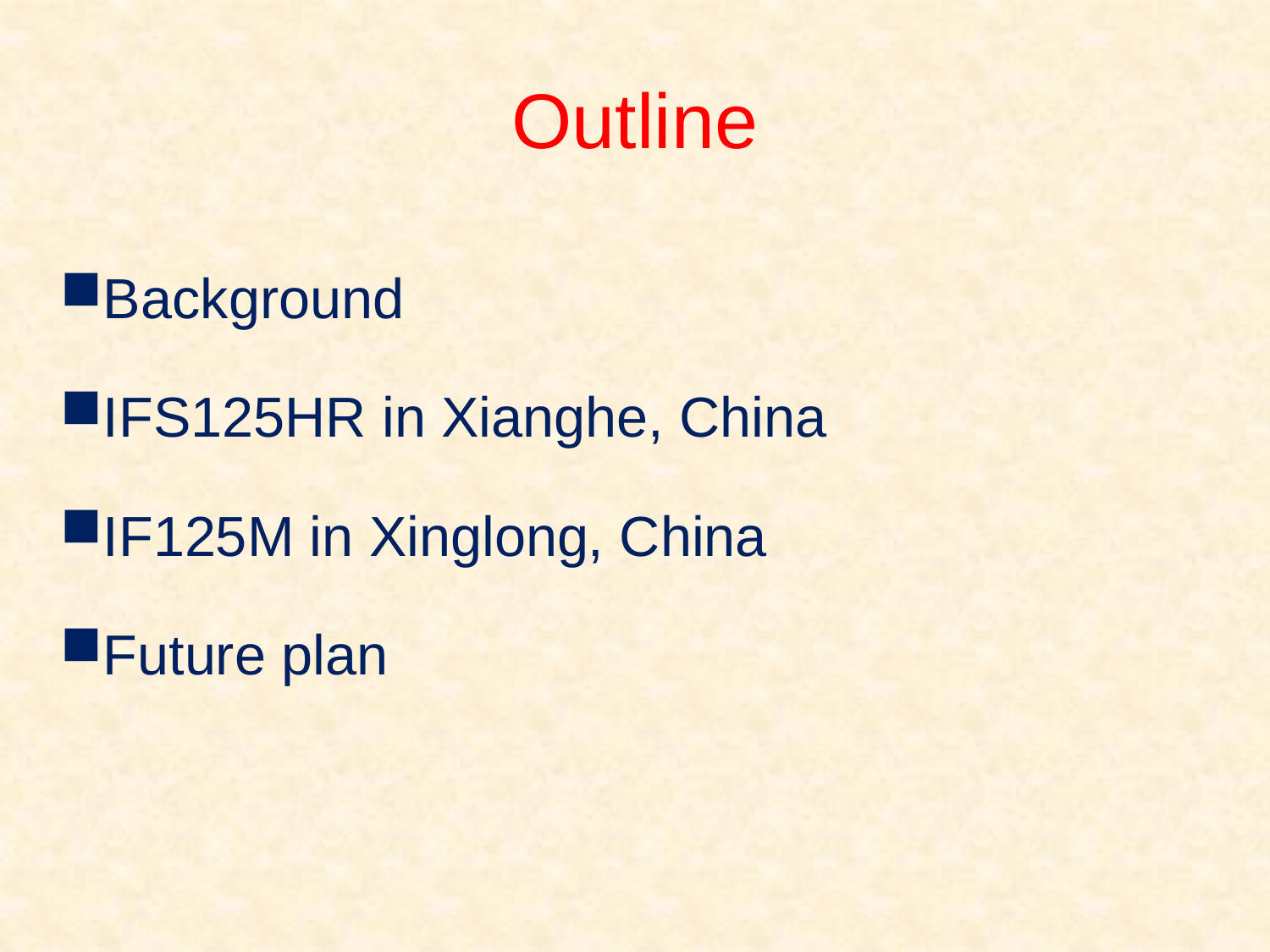

# Outline
Background
IFS125HR in Xianghe, China
IF125M in Xinglong, China
Future plan